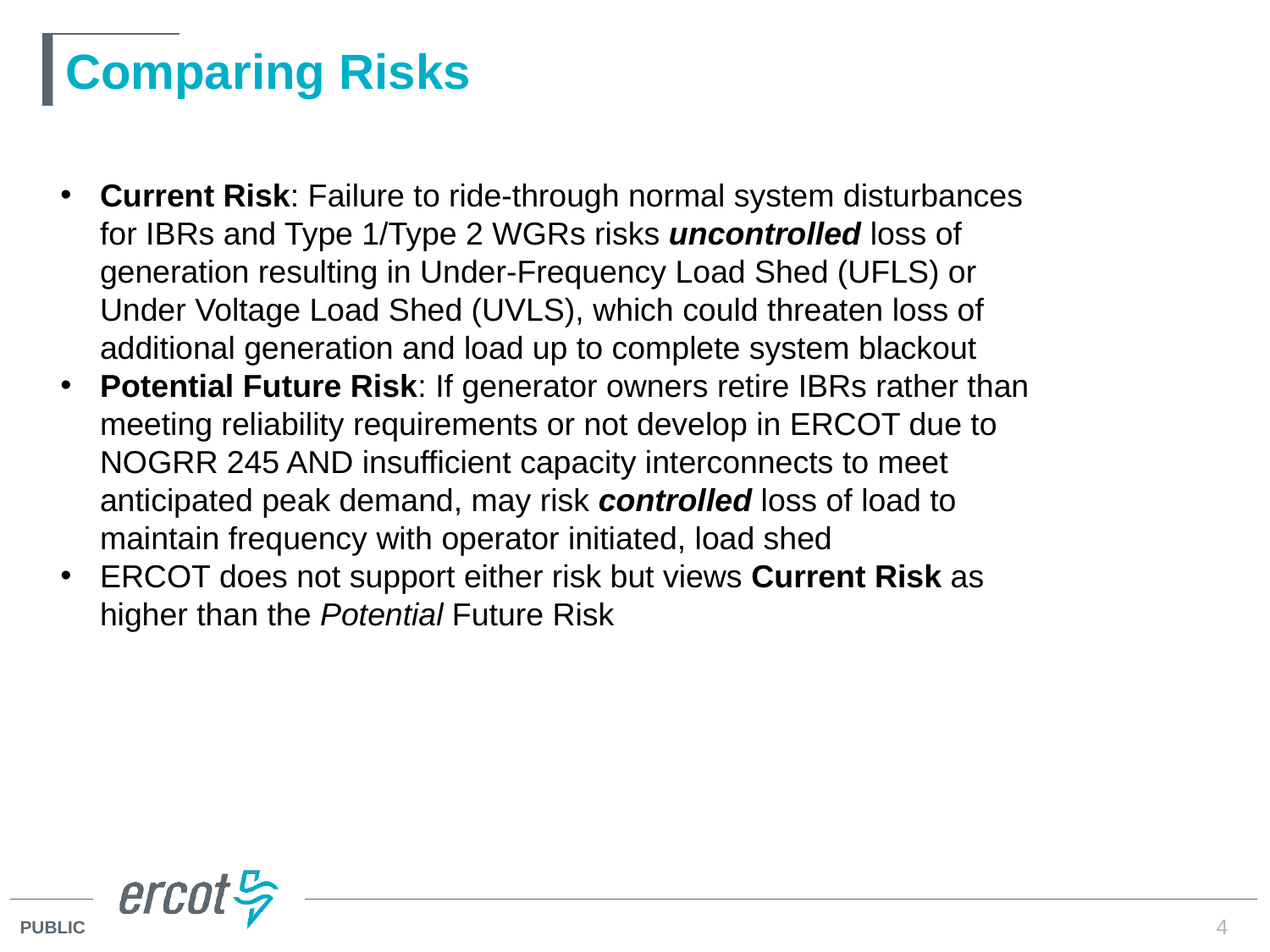

# Comparing Risks
Current Risk: Failure to ride-through normal system disturbances for IBRs and Type 1/Type 2 WGRs risks uncontrolled loss of generation resulting in Under-Frequency Load Shed (UFLS) or Under Voltage Load Shed (UVLS), which could threaten loss of additional generation and load up to complete system blackout
Potential Future Risk: If generator owners retire IBRs rather than meeting reliability requirements or not develop in ERCOT due to NOGRR 245 AND insufficient capacity interconnects to meet anticipated peak demand, may risk controlled loss of load to maintain frequency with operator initiated, load shed
ERCOT does not support either risk but views Current Risk as higher than the Potential Future Risk

4